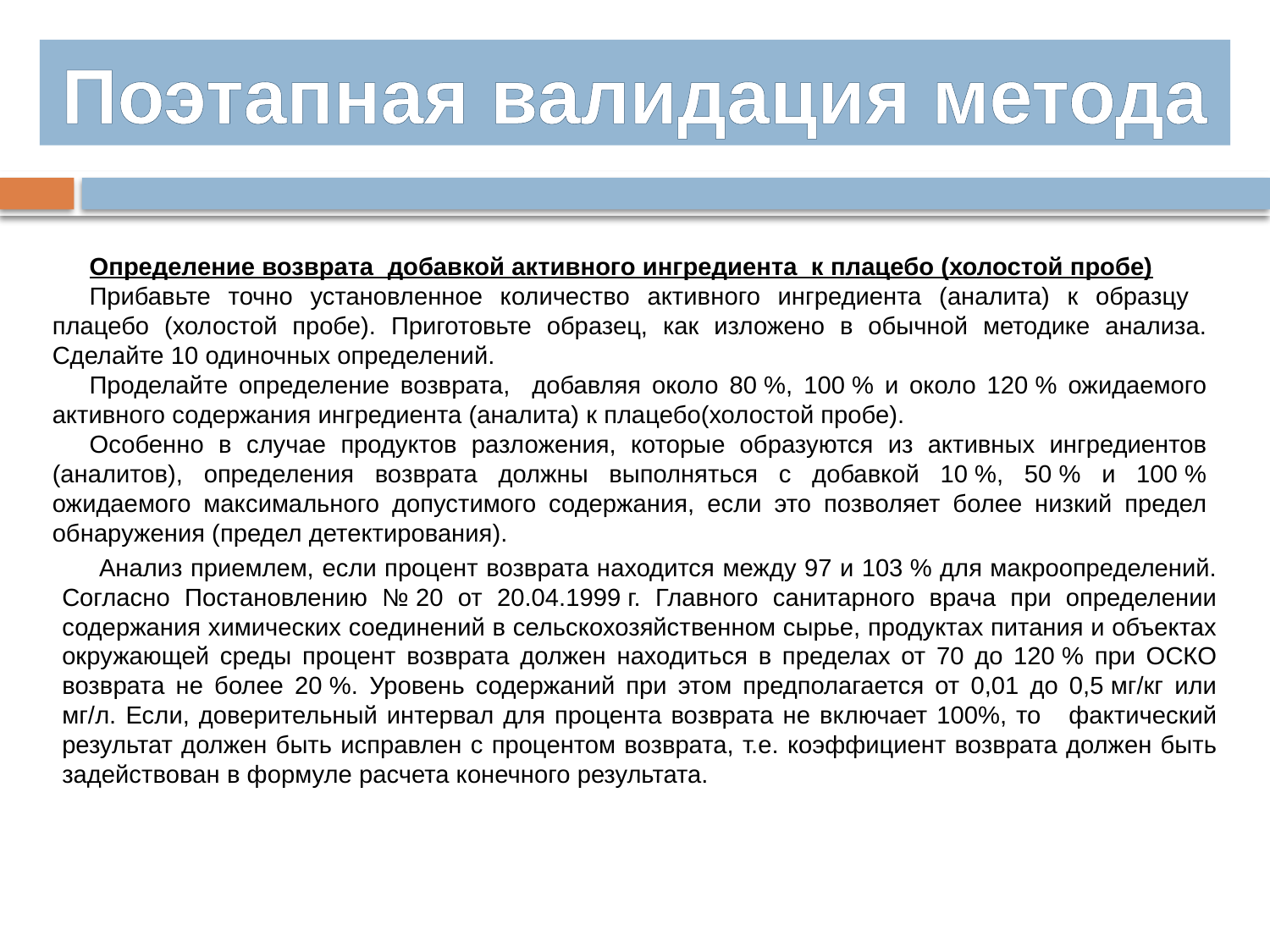

Поэтапная валидация метода
Определение возврата  добавкой активного ингредиента  к плацебо (холостой пробе)
Прибавьте точно установленное количество активного ингредиента (аналита) к образцу  плацебо (холостой пробе). Приготовьте образец, как изложено в обычной методике анализа. Сделайте 10 одиночных определений.
Проделайте определение возврата,  добавляя около 80 %, 100 % и около 120 % ожидаемого активного содержания ингредиента (аналита) к плацебо(холостой пробе).
Особенно в случае продуктов разложения, которые образуются из активных ингредиентов (аналитов), определения возврата должны выполняться с добавкой 10 %, 50 % и 100 % ожидаемого максимального допустимого содержания, если это позволяет более низкий предел обнаружения (предел детектирования).

Анализ приемлем, если процент возврата находится между 97 и 103 % для макроопределений. Согласно Постановлению № 20 от 20.04.1999 г. Главного санитарного врача при определении содержания химических соединений в сельскохозяйственном сырье, продуктах питания и объектах окружающей среды процент возврата должен находиться в пределах от 70 до 120 % при ОСКО возврата не более 20 %. Уровень содержаний при этом предполагается от 0,01 до 0,5 мг/кг или мг/л. Если, доверительный интервал для процента возврата не включает 100%, то   фактический результат должен быть исправлен с процентом возврата, т.е. коэффициент возврата должен быть задействован в формуле расчета конечного результата.